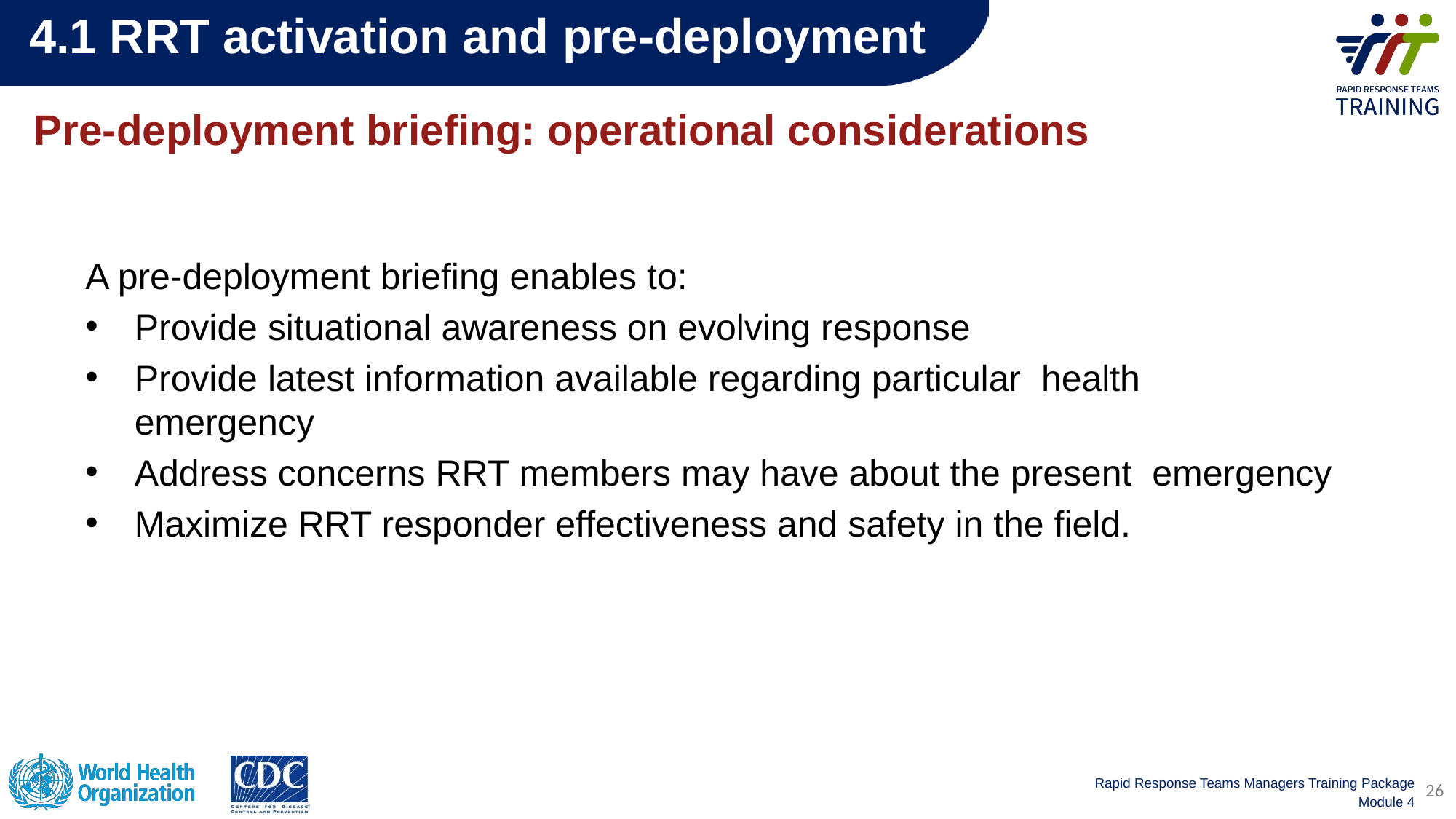

4.1 RRT activation and pre-deployment
# Pre-deployment briefing: operational considerations
A pre-deployment briefing enables to:
Provide situational awareness on evolving response
Provide latest information available regarding particular  health emergency
Address concerns RRT members may have about the present  emergency
Maximize RRT responder effectiveness and safety in the field.
26